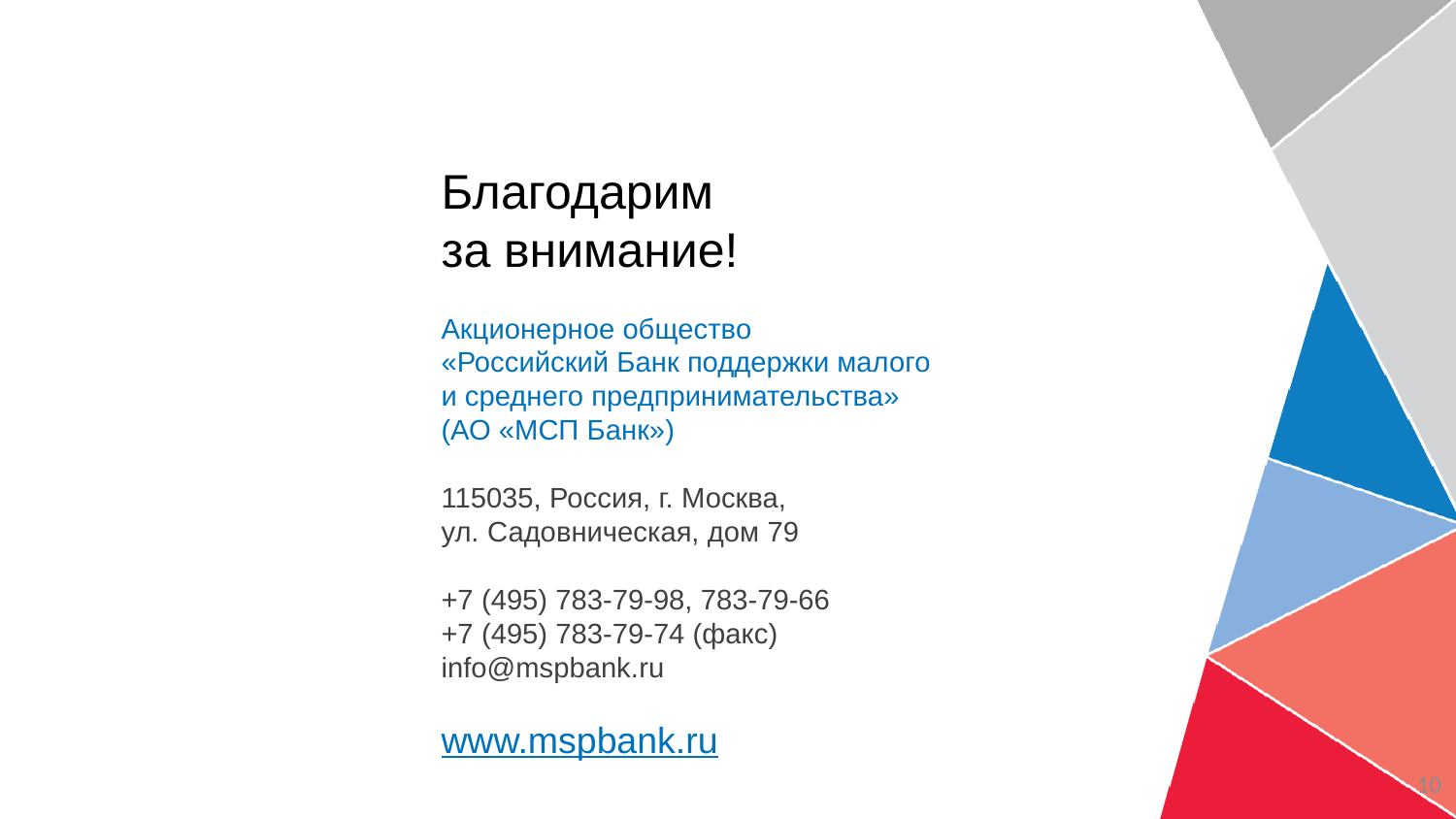

# Благодарим за внимание! Акционерное общество «Российский Банк поддержки малого и среднего предпринимательства» (АО «МСП Банк») 115035, Россия, г. Москва, ул. Садовническая, дом 79 +7 (495) 783-79-98, 783-79-66 +7 (495) 783-79-74 (факс) info@mspbank.ru www.mspbank.ru
10